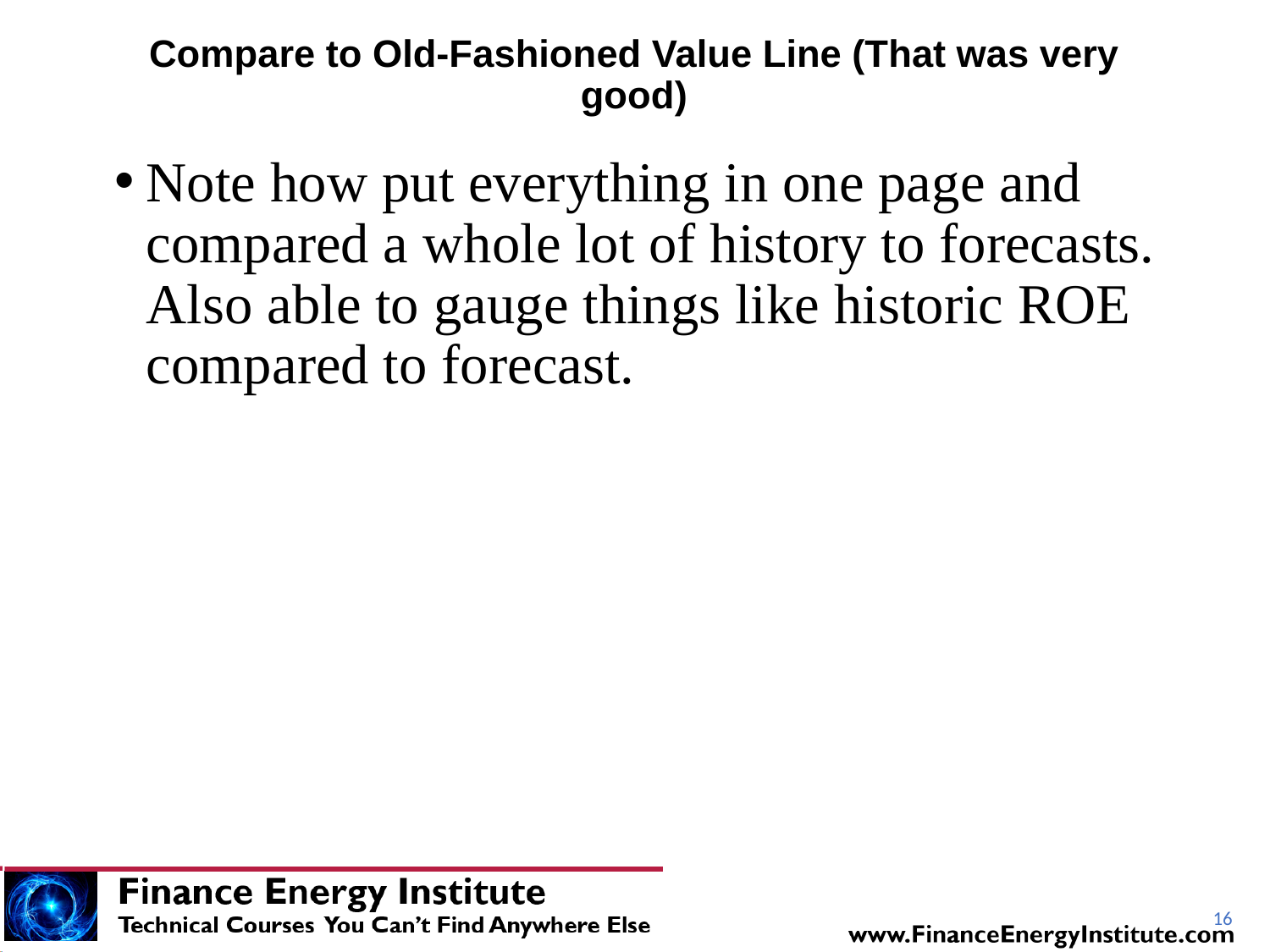

# Compare to Old-Fashioned Value Line (That was very good)
Note how put everything in one page and compared a whole lot of history to forecasts.  Also able to gauge things like historic ROE compared to forecast.
16